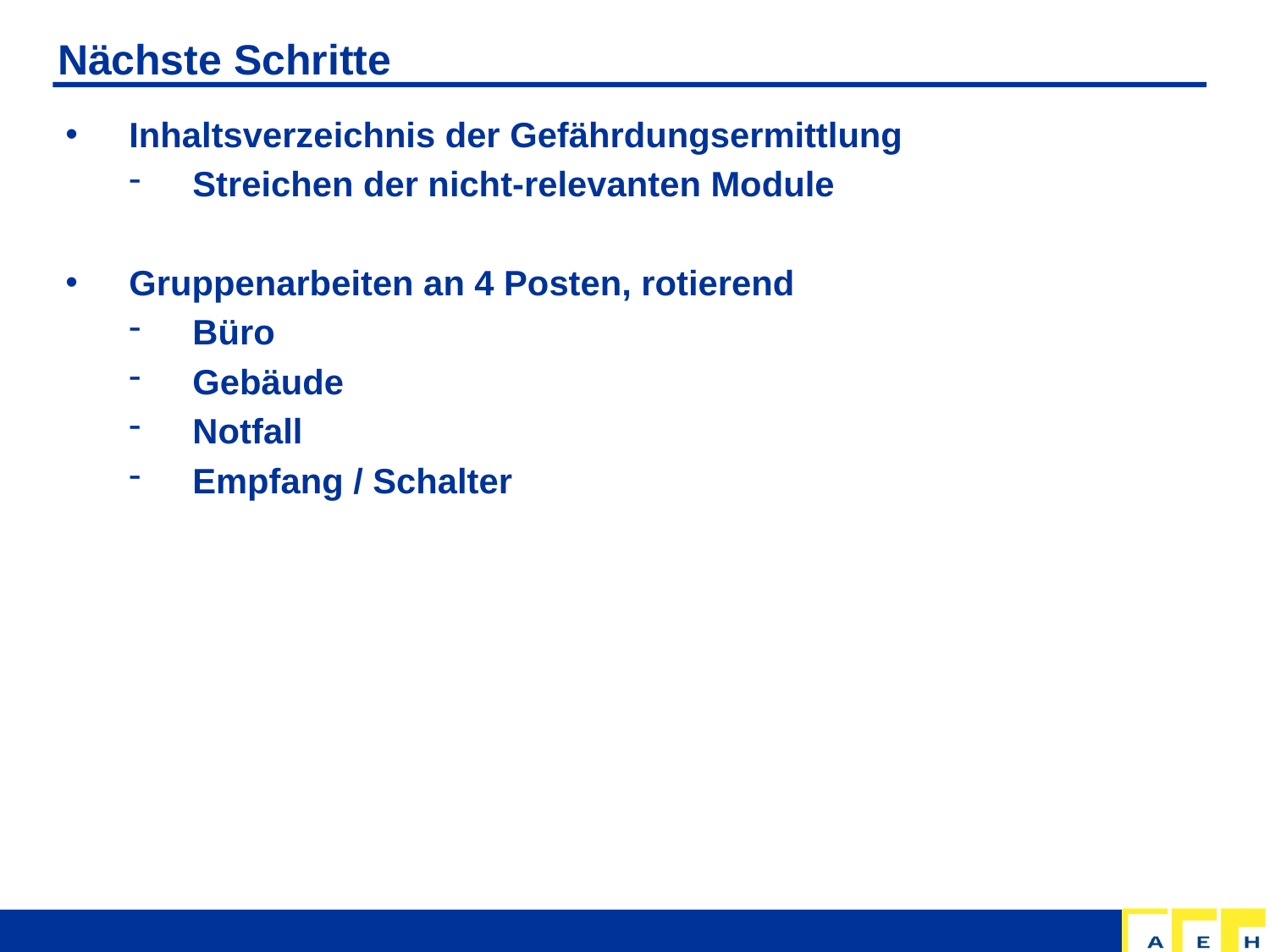

# Nächste Schritte
Inhaltsverzeichnis der Gefährdungsermittlung
Streichen der nicht-relevanten Module

Gruppenarbeiten an 4 Posten, rotierend
Büro
Gebäude
Notfall
Empfang / Schalter